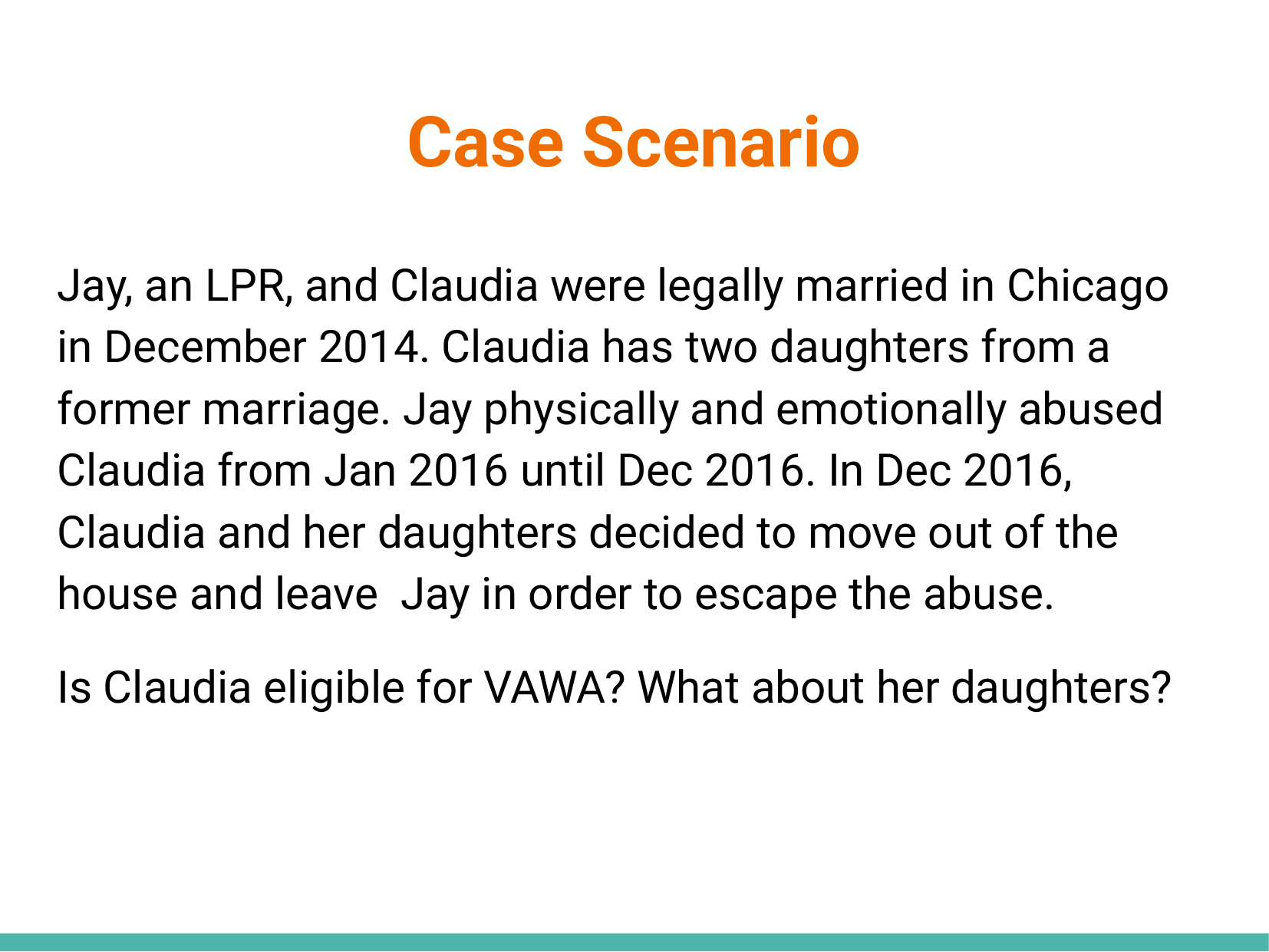

# Case Scenario
Jay, an LPR, and Claudia were legally married in Chicago in December 2014. Claudia has two daughters from a former marriage. Jay physically and emotionally abused Claudia from Jan 2016 until Dec 2016. In Dec 2016, Claudia and her daughters decided to move out of the house and leave  Jay in order to escape the abuse.
Is Claudia eligible for VAWA? What about her daughters?